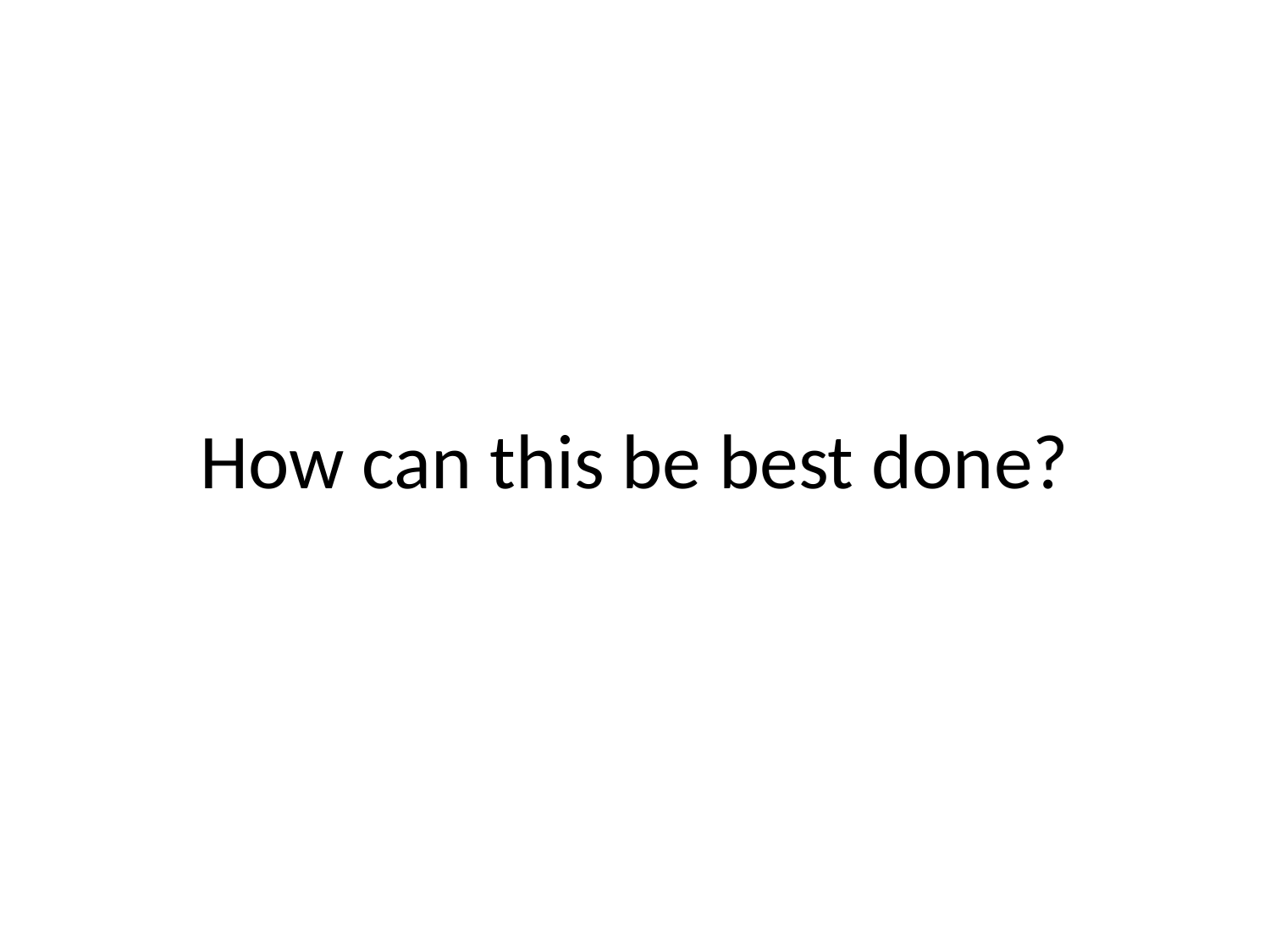

# How can this be best done?